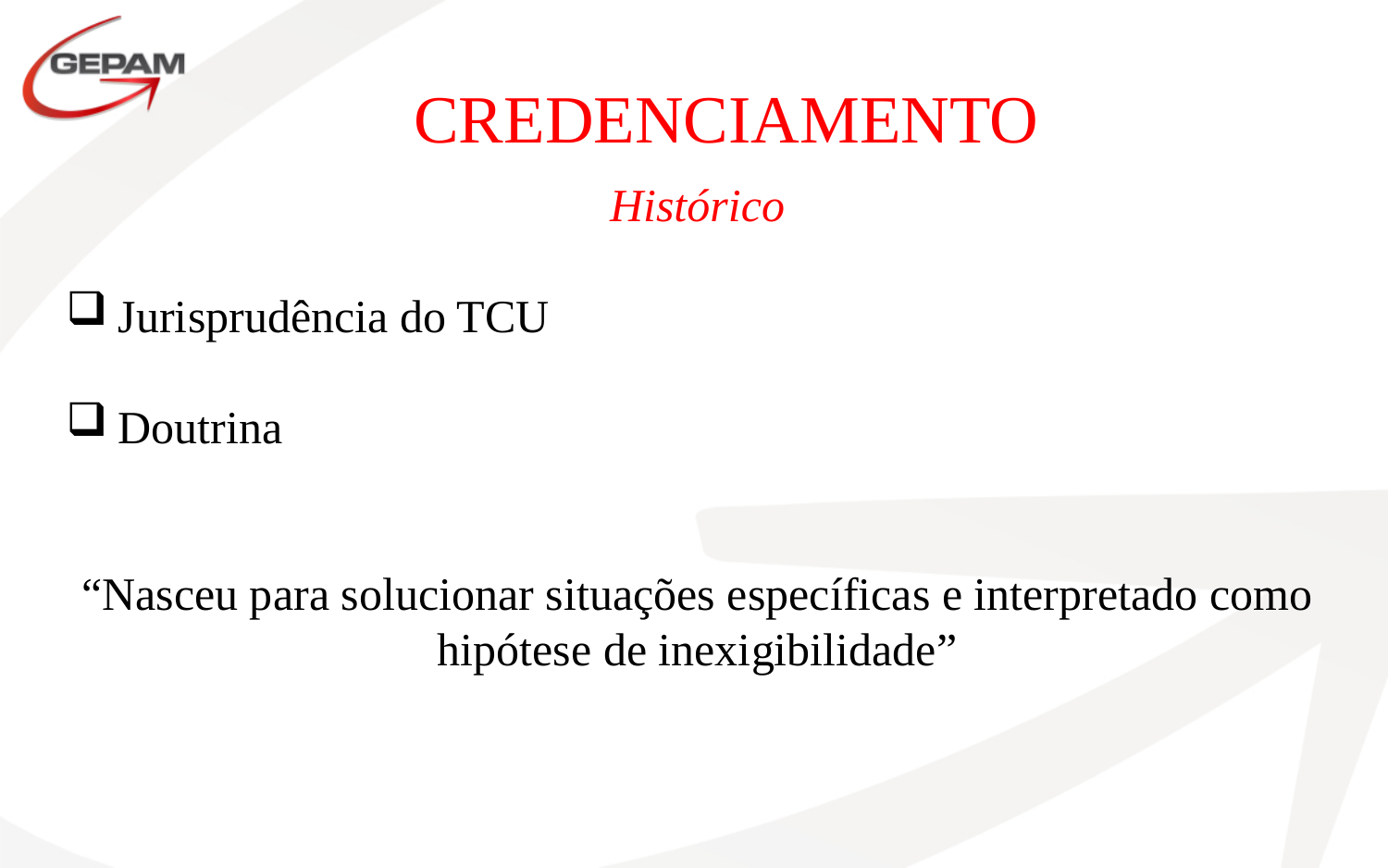

CREDENCIAMENTO
Histórico

Jurisprudência do TCU

Doutrina

“Nasceu para solucionar situações específicas e interpretado como hipótese de inexigibilidade”